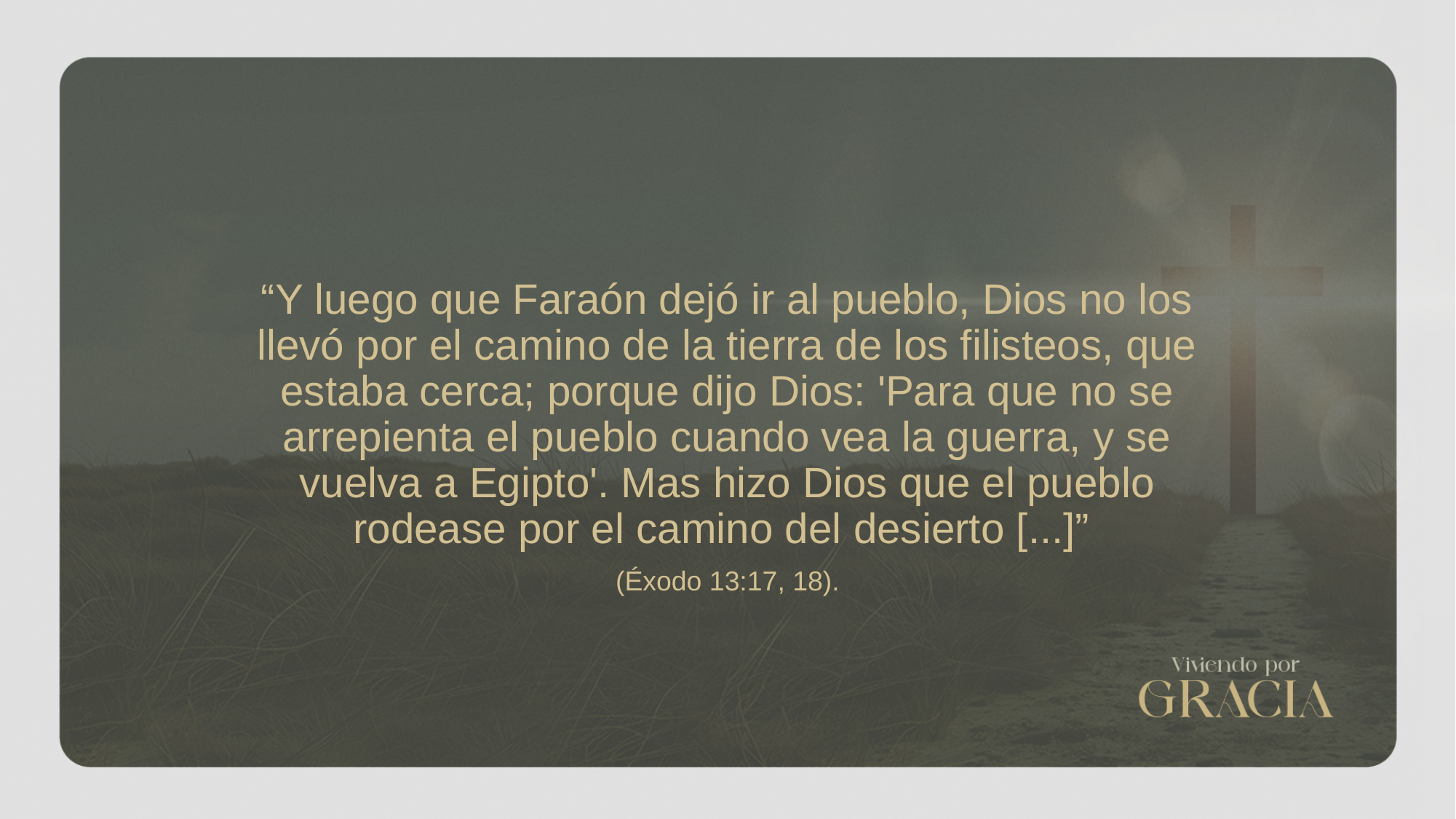

“Y luego que Faraón dejó ir al pueblo, Dios no los llevó por el camino de la tierra de los filisteos, que estaba cerca; porque dijo Dios: 'Para que no se arrepienta el pueblo cuando vea la guerra, y se vuelva a Egipto'. Mas hizo Dios que el pueblo rodease por el camino del desierto [...]”
(Éxodo 13:17, 18).